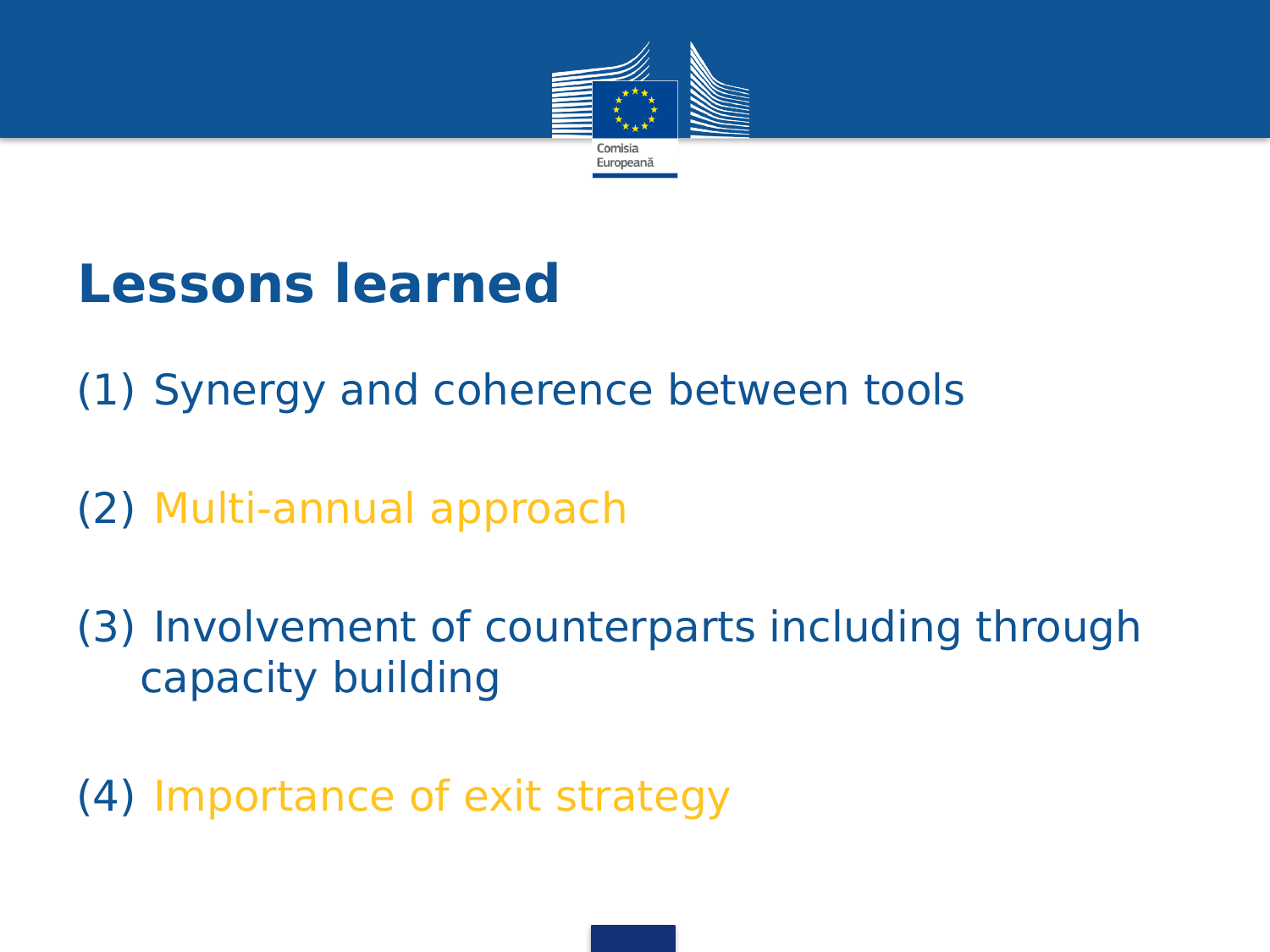

# Lessons learned
 Synergy and coherence between tools

 Multi-annual approach

 Involvement of counterparts including through capacity building

 Importance of exit strategy